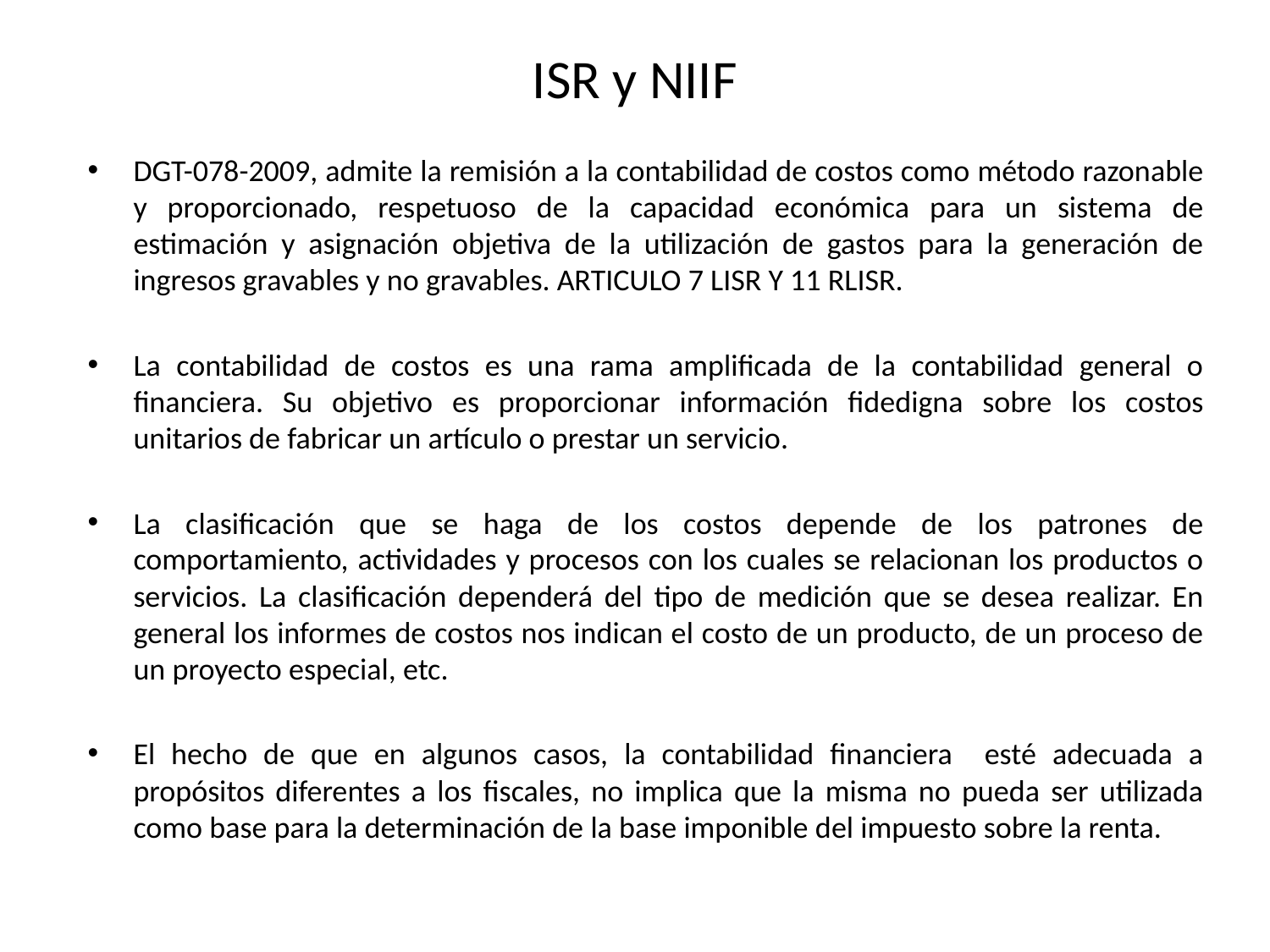

# ISR y NIIF

DGT-078-2009, admite la remisión a la contabilidad de costos como método razonable y proporcionado, respetuoso de la capacidad económica para un sistema de estimación y asignación objetiva de la utilización de gastos para la generación de ingresos gravables y no gravables. ARTICULO 7 LISR Y 11 RLISR.

La contabilidad de costos es una rama amplificada de la contabilidad general o financiera. Su objetivo es proporcionar información fidedigna sobre los costos unitarios de fabricar un artículo o prestar un servicio.

La clasificación que se haga de los costos depende de los patrones de comportamiento, actividades y procesos con los cuales se relacionan los productos o servicios. La clasificación dependerá del tipo de medición que se desea realizar. En general los informes de costos nos indican el costo de un producto, de un proceso de un proyecto especial, etc.

El hecho de que en algunos casos, la contabilidad financiera  esté adecuada a propósitos diferentes a los fiscales, no implica que la misma no pueda ser utilizada como base para la determinación de la base imponible del impuesto sobre la renta.